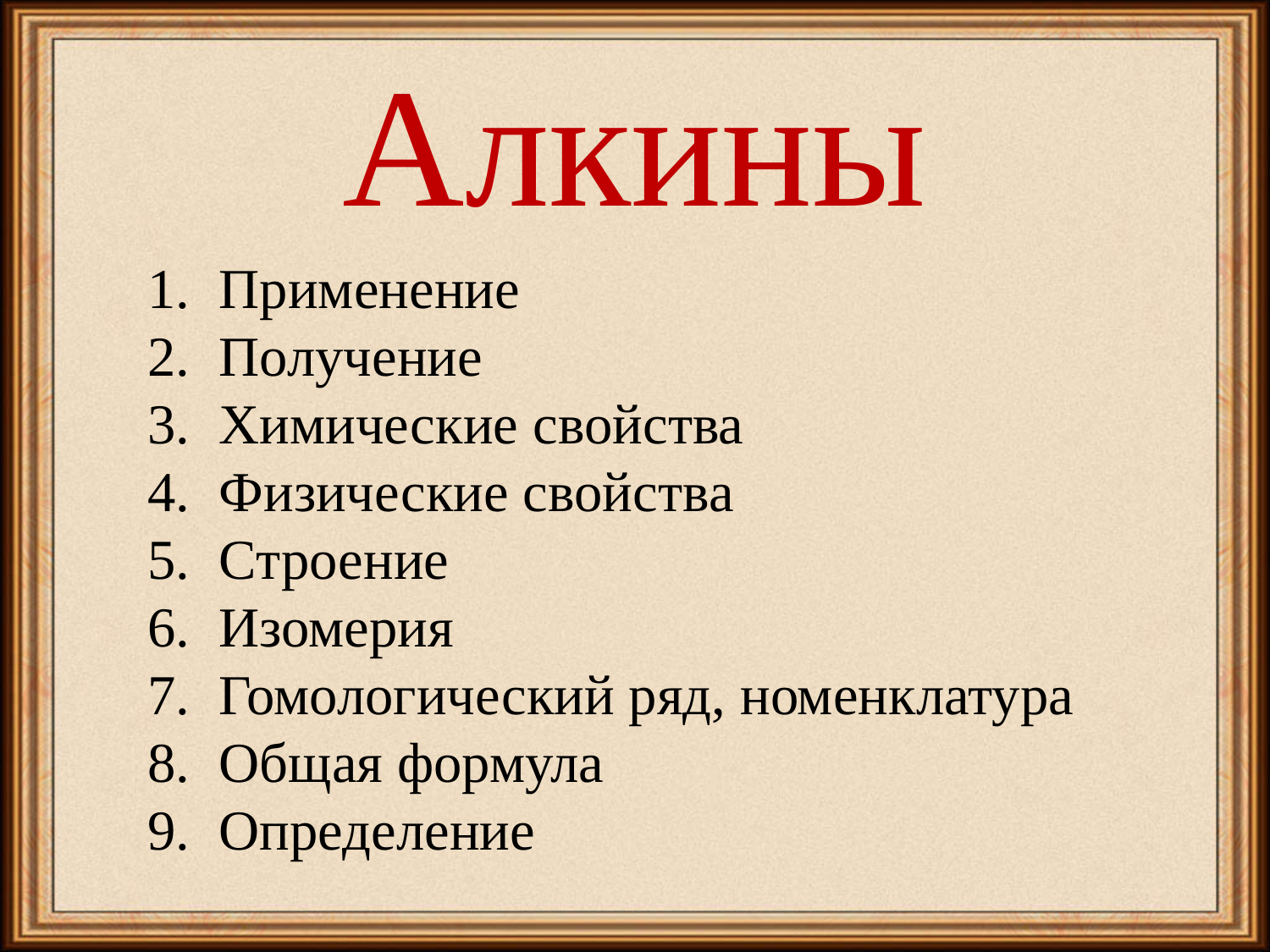

# Алкины
Применение
Получение
Химические свойства
Физические свойства
Строение
Изомерия
Гомологический ряд, номенклатура
Общая формула
Определение